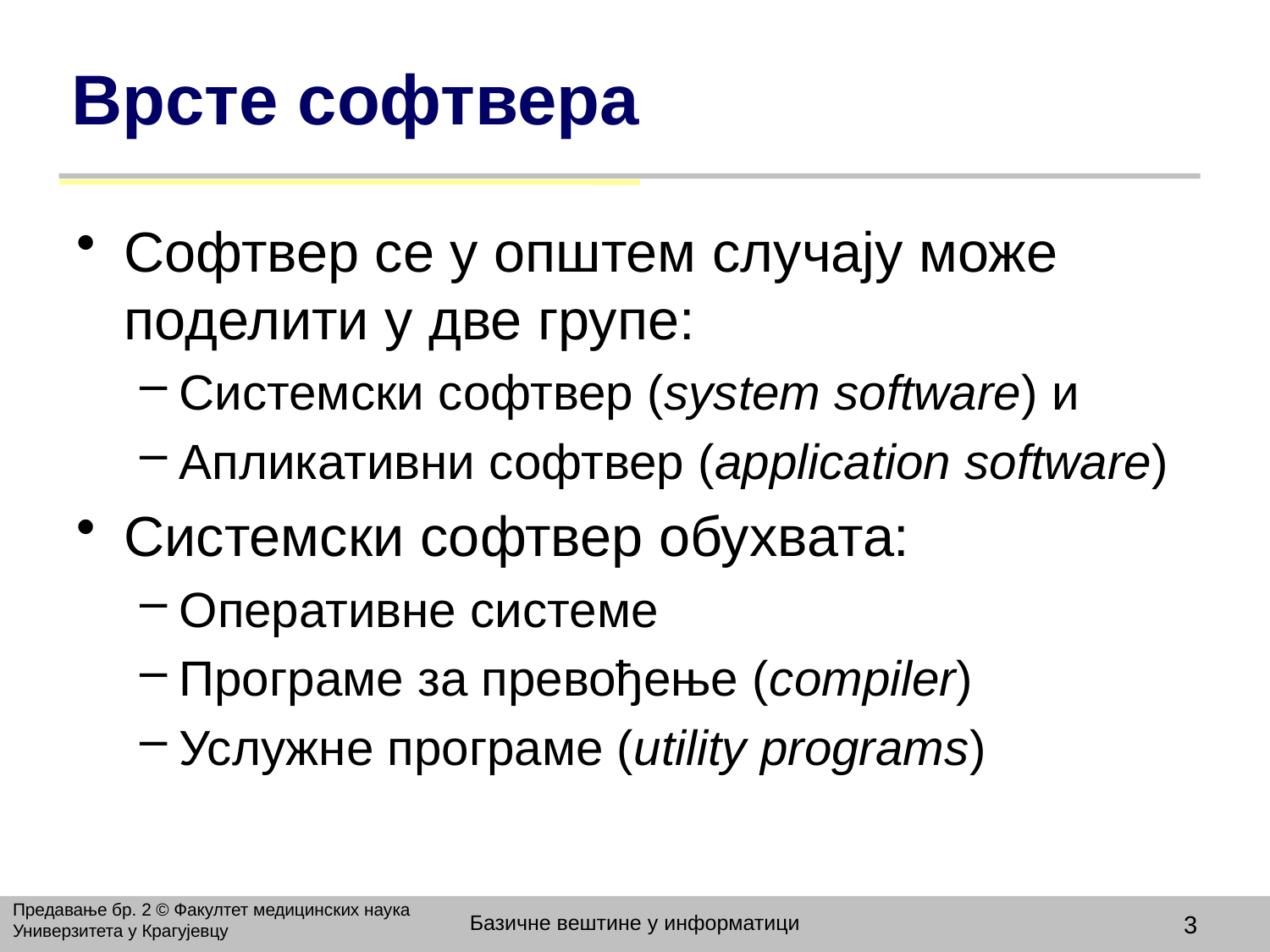

# Врсте софтвера
Софтвер се у општем случају може поделити у две групе:
Системски софтвер (system software) и
Апликативни софтвер (application software)
Системски софтвер обухвата:
Оперативне системе
Програме за превођење (compiler)
Услужне програме (utility programs)
Предавање бр. 2 © Факултет медицинских наука Универзитета у Крагујевцу
Базичне вештине у информатици
3